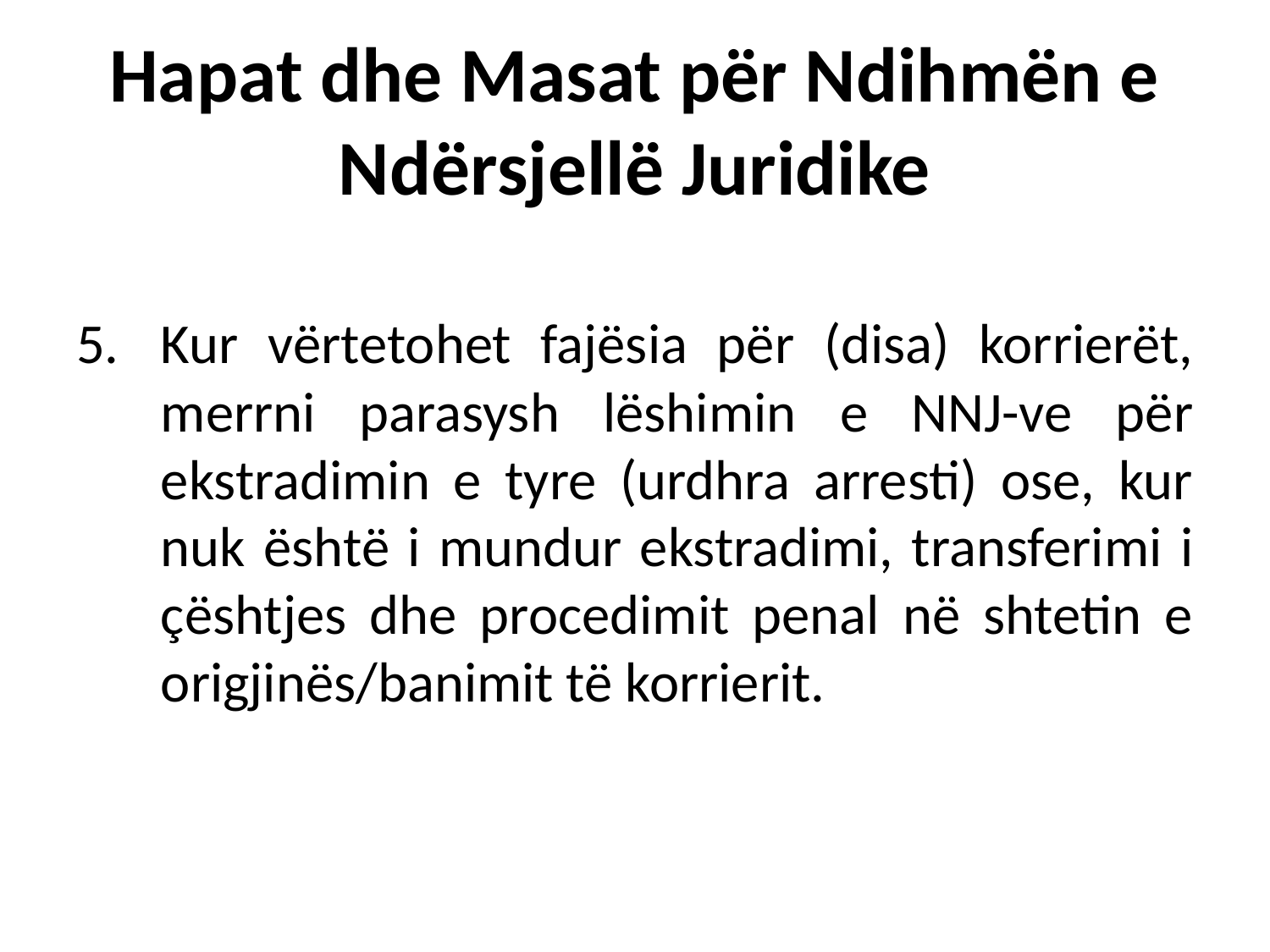

Hapat dhe Masat për Ndihmën e Ndërsjellë Juridike

Kur vërtetohet fajësia për (disa) korrierët, merrni parasysh lëshimin e NNJ-ve për ekstradimin e tyre (urdhra arresti) ose, kur nuk është i mundur ekstradimi, transferimi i çështjes dhe procedimit penal në shtetin e origjinës/banimit të korrierit.